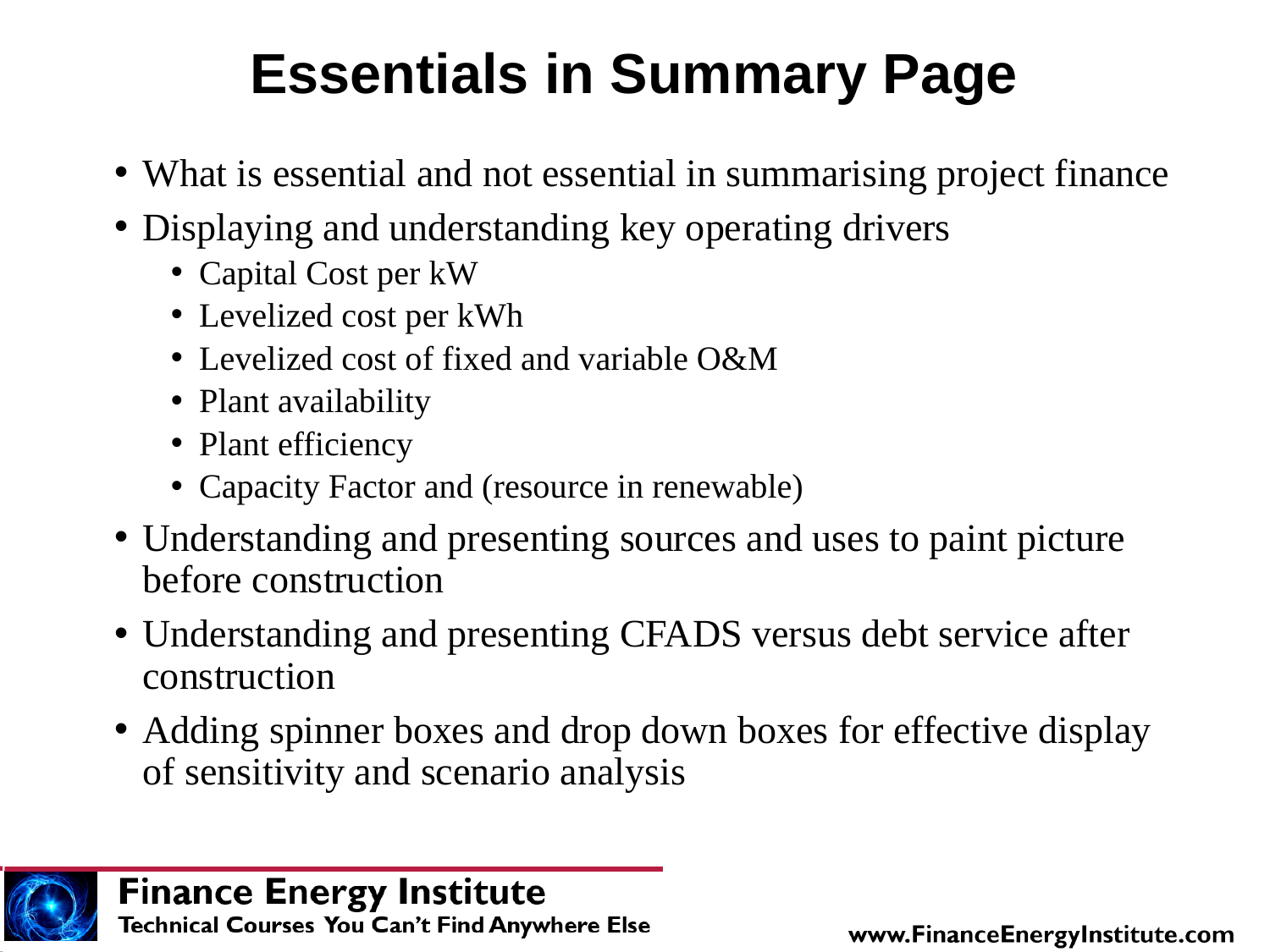

# Essentials in Summary Page
What is essential and not essential in summarising project finance
Displaying and understanding key operating drivers
Capital Cost per kW
Levelized cost per kWh
Levelized cost of fixed and variable O&M
Plant availability
Plant efficiency
Capacity Factor and (resource in renewable)
Understanding and presenting sources and uses to paint picture before construction
Understanding and presenting CFADS versus debt service after construction
Adding spinner boxes and drop down boxes for effective display of sensitivity and scenario analysis